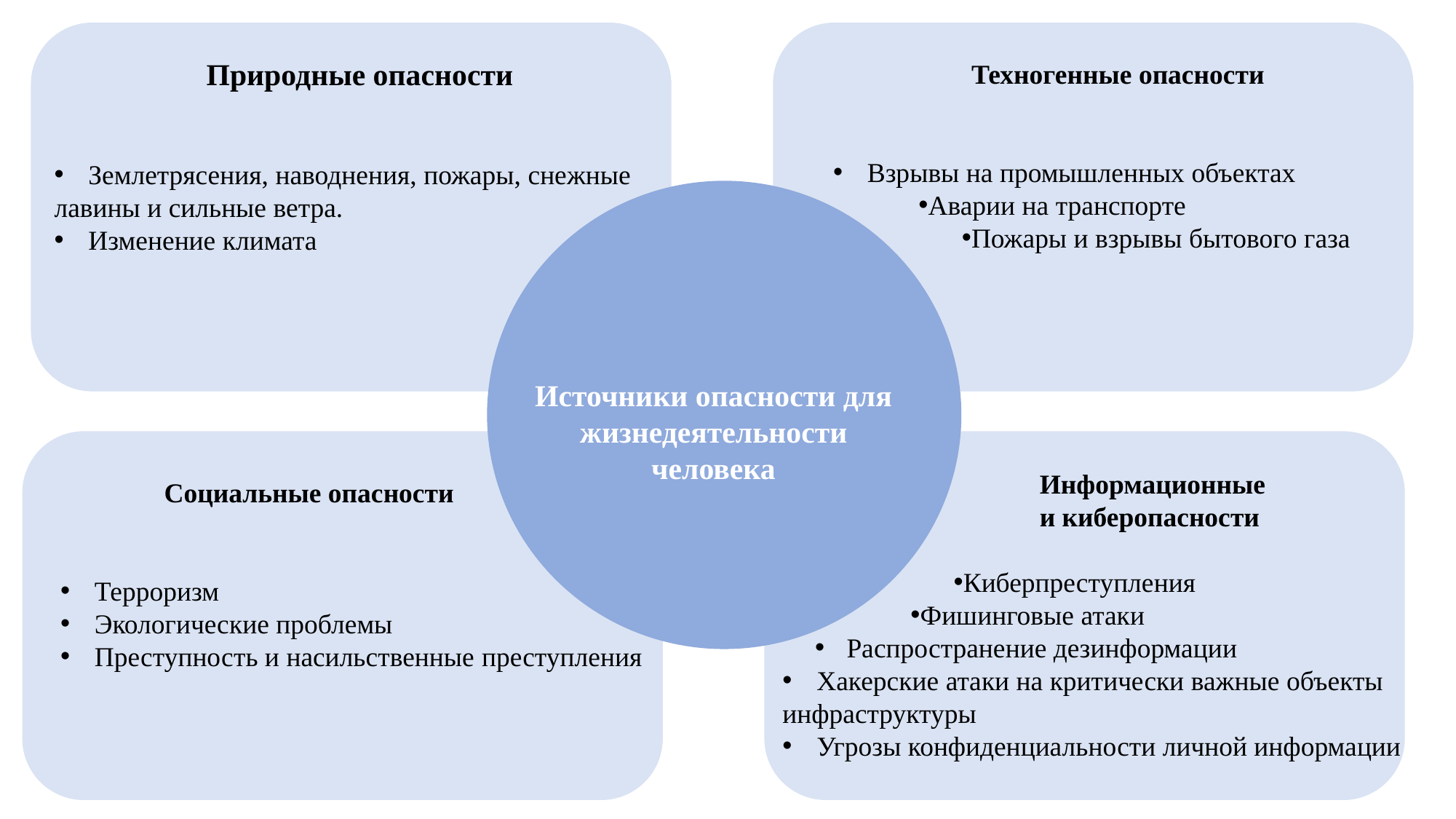

Природные опасности

Землетрясения, наводнения, пожары, снежные
лавины и сильные ветра.
Изменение климата
                    Техногенные опасности

Взрывы на промышленных объектах
Аварии на транспорте
Пожары и взрывы бытового газа

Источники опасности для жизнедеятельности человека

Информационные
и киберопасности

Киберпреступления
Фишинговые атаки
Распространение дезинформации
Хакерские атаки на критически важные объекты
инфраструктуры
Угрозы конфиденциальности личной информации
               Социальные опасности

Терроризм
Экологические проблемы
Преступность и насильственные преступления